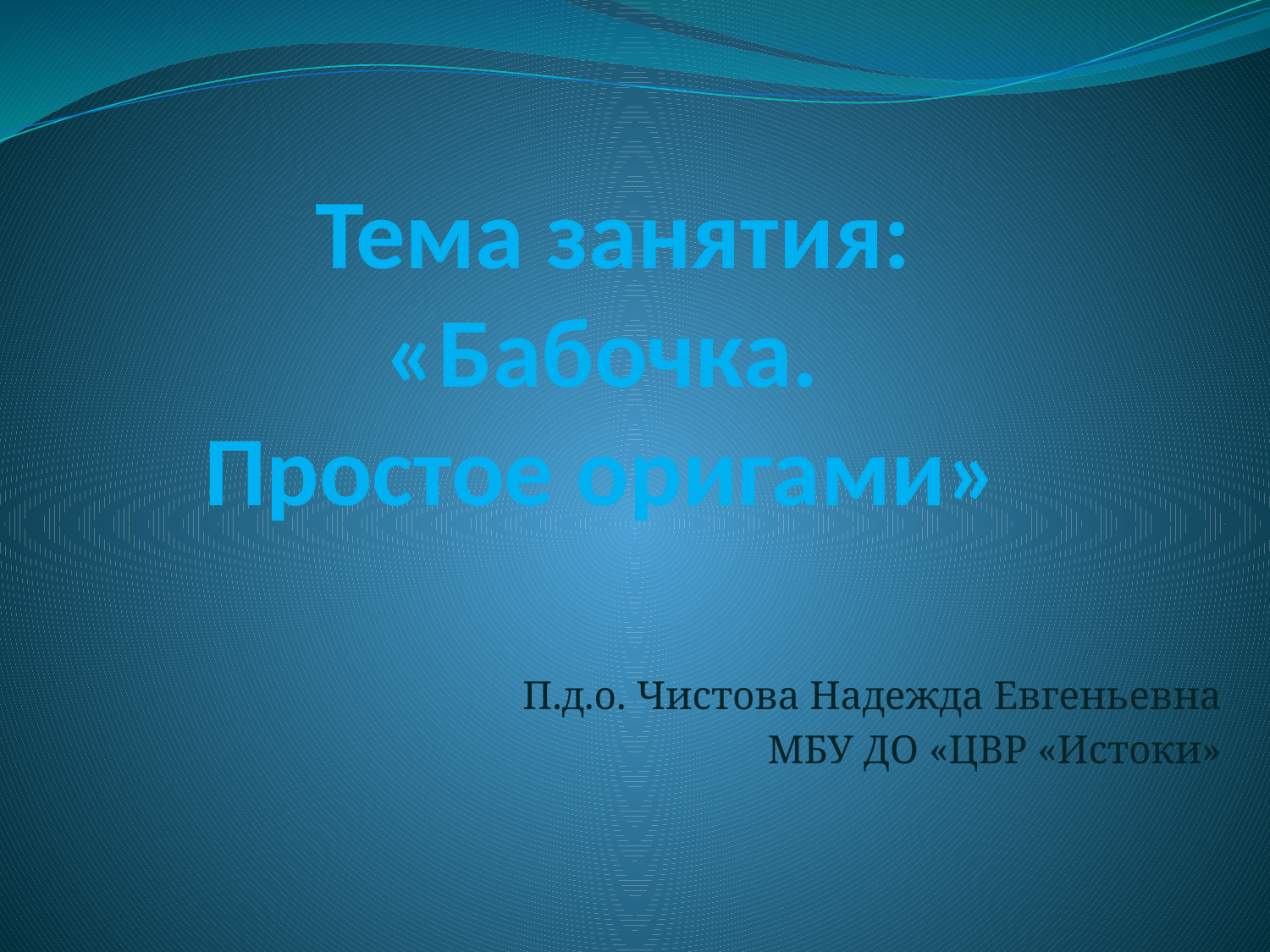

# Тема занятия: «Бабочка. Простое оригами»
П.д.о. Чистова Надежда Евгеньевна
МБУ ДО «ЦВР «Истоки»